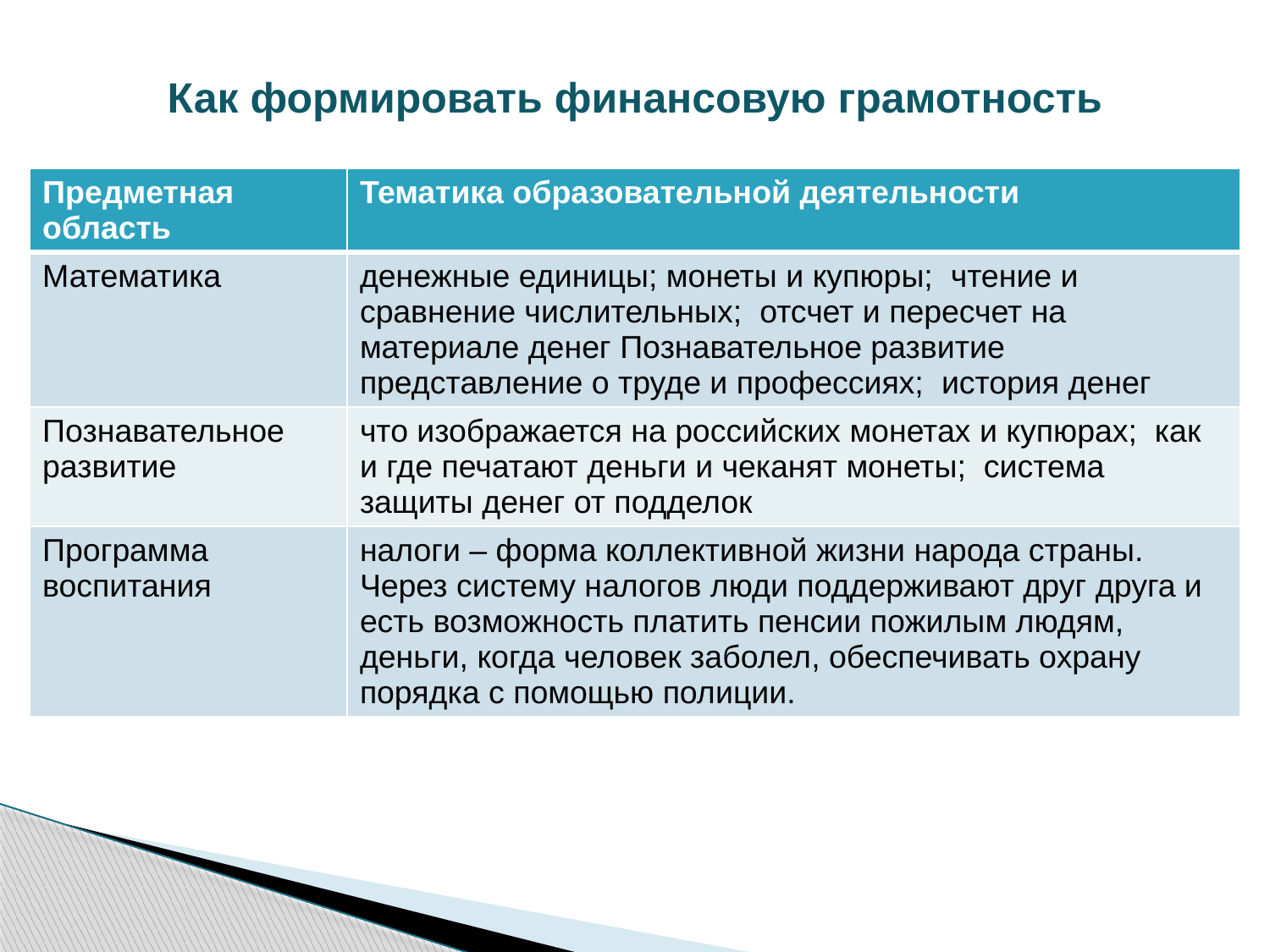

# Как формировать финансовую грамотность
| Предметная область | Тематика образовательной деятельности |
| --- | --- |
| Математика | денежные единицы; монеты и купюры; чтение и сравнение числительных; отсчет и пересчет на материале денег Познавательное развитие представление о труде и профессиях; история денег |
| Познавательное развитие | что изображается на российских монетах и купюрах; как и где печатают деньги и чеканят монеты; система защиты денег от подделок |
| Программа воспитания | налоги – форма коллективной жизни народа страны. Через систему налогов люди поддерживают друг друга и есть возможность платить пенсии пожилым людям, деньги, когда человек заболел, обеспечивать охрану порядка с помощью полиции. |